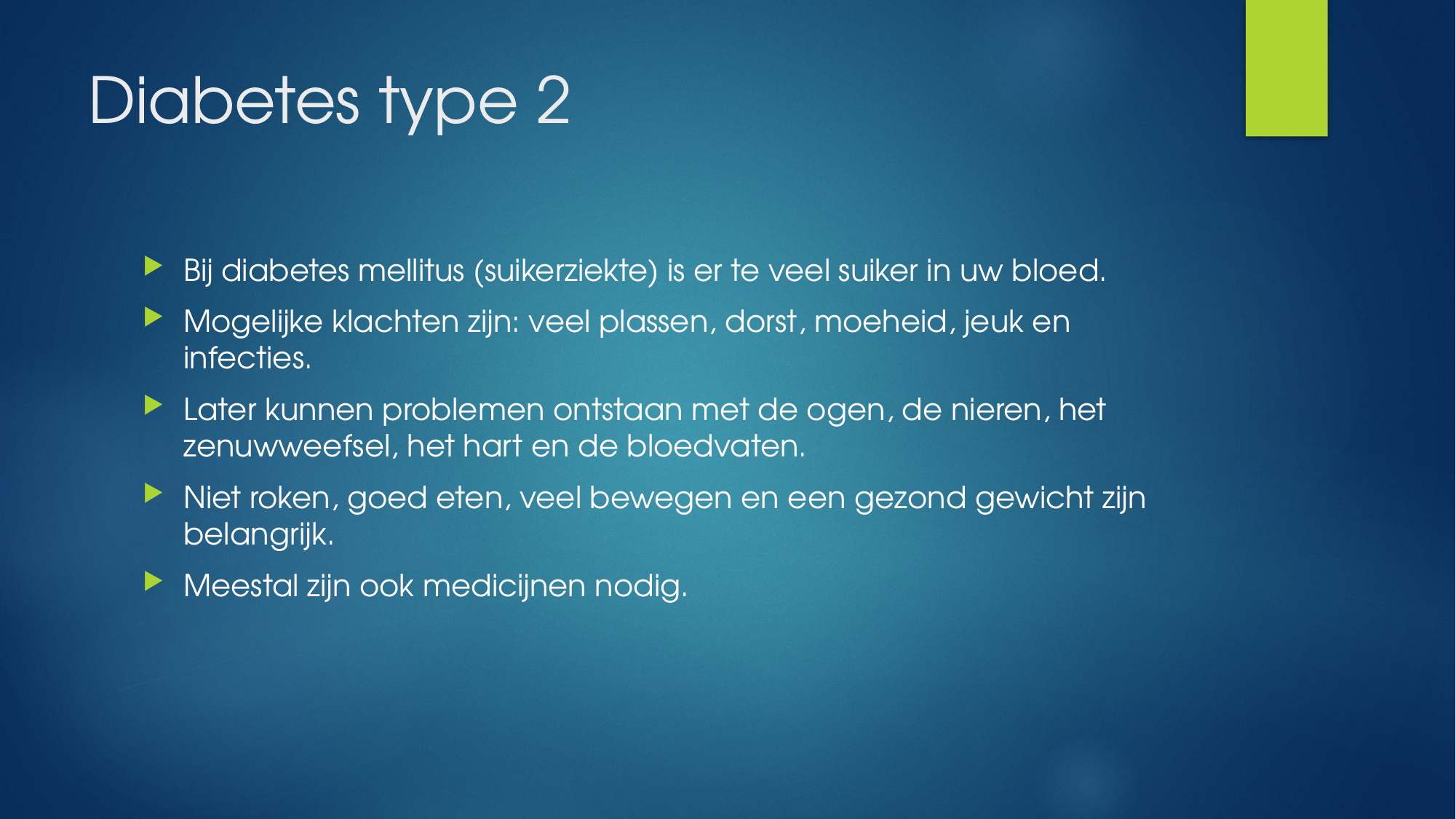

# Diabetes type 2
Bij diabetes mellitus (suikerziekte) is er te veel suiker in uw bloed.
Mogelijke klachten zijn: veel plassen, dorst, moeheid, jeuk en infecties.
Later kunnen problemen ontstaan met de ogen, de nieren, het zenuwweefsel, het hart en de bloedvaten.
Niet roken, goed eten, veel bewegen en een gezond gewicht zijn belangrijk.
Meestal zijn ook medicijnen nodig.